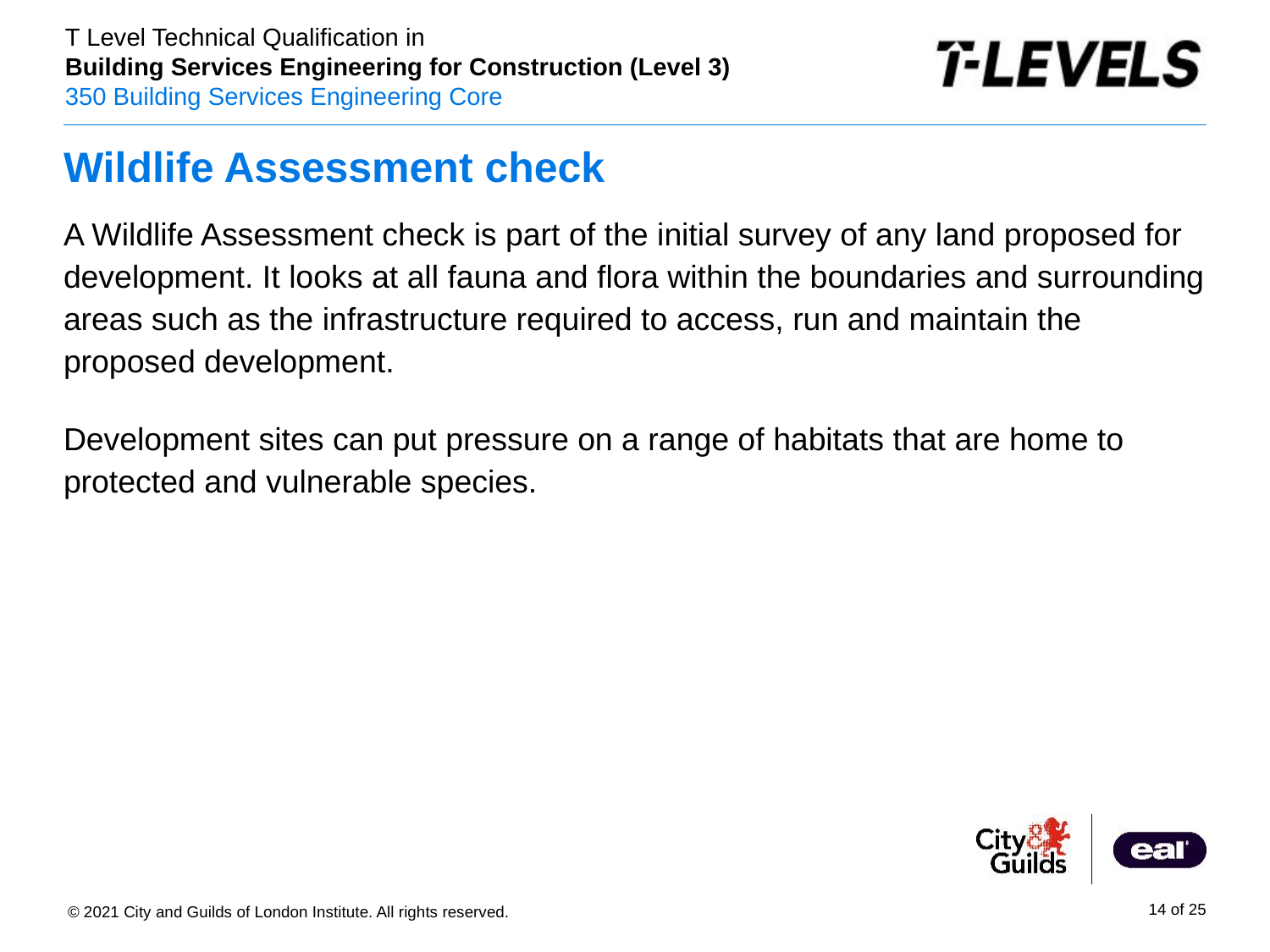

# Wildlife Assessment check
A Wildlife Assessment check is part of the initial survey of any land proposed for development. It looks at all fauna and flora within the boundaries and surrounding areas such as the infrastructure required to access, run and maintain the proposed development.
Development sites can put pressure on a range of habitats that are home to protected and vulnerable species.